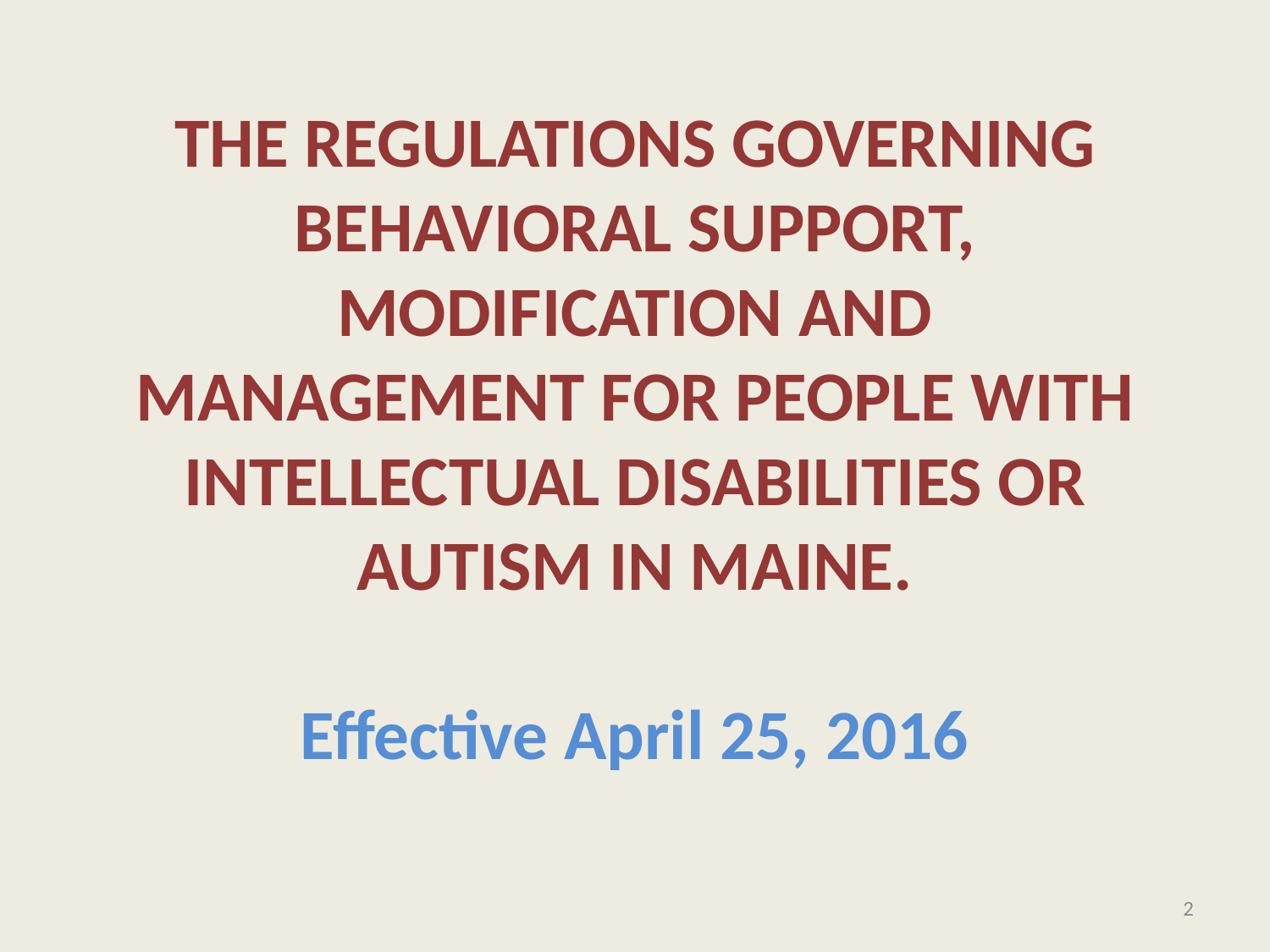

# THE REGULATIONS GOVERNING BEHAVIORAL SUPPORT, MODIFICATION AND MANAGEMENT FOR PEOPLE WITH INTELLECTUAL DISABILITIES OR AUTISM IN MAINE. Effective April 25, 2016
2